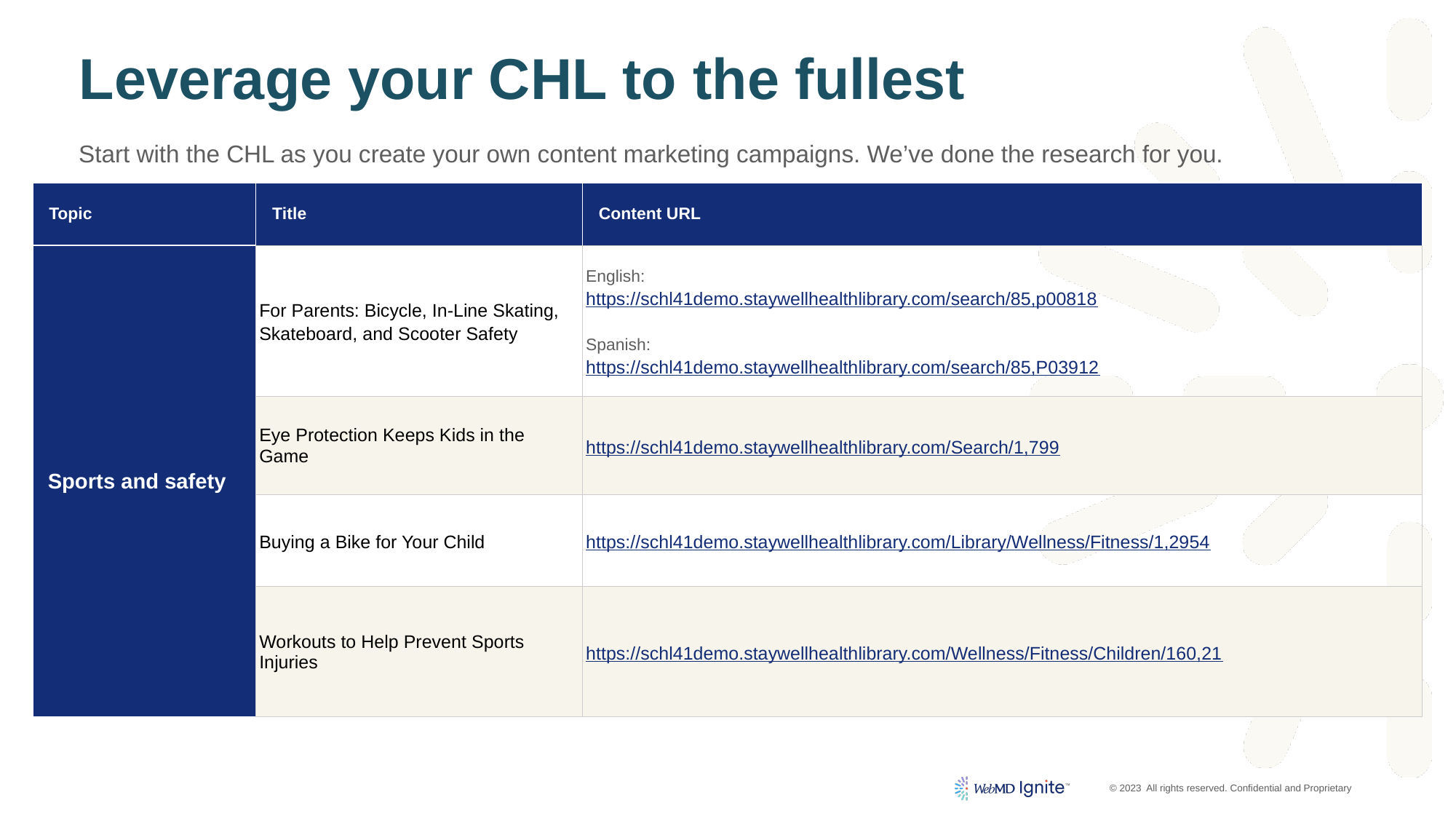

# Leverage your CHL to the fullest
Start with the CHL as you create your own content marketing campaigns. We’ve done the research for you.
| Topic | Title | Content URL |
| --- | --- | --- |
| Sports and safety | For Parents: Bicycle, In-Line Skating, Skateboard, and Scooter Safety | English: https://schl41demo.staywellhealthlibrary.com/search/85,p00818 Spanish: https://schl41demo.staywellhealthlibrary.com/search/85,P03912 |
|  | Eye Protection Keeps Kids in the Game | https://schl41demo.staywellhealthlibrary.com/Search/1,799 |
|  | Buying a Bike for Your Child | https://schl41demo.staywellhealthlibrary.com/Library/Wellness/Fitness/1,2954 |
|  | Workouts to Help Prevent Sports Injuries | https://schl41demo.staywellhealthlibrary.com/Wellness/Fitness/Children/160,21 |